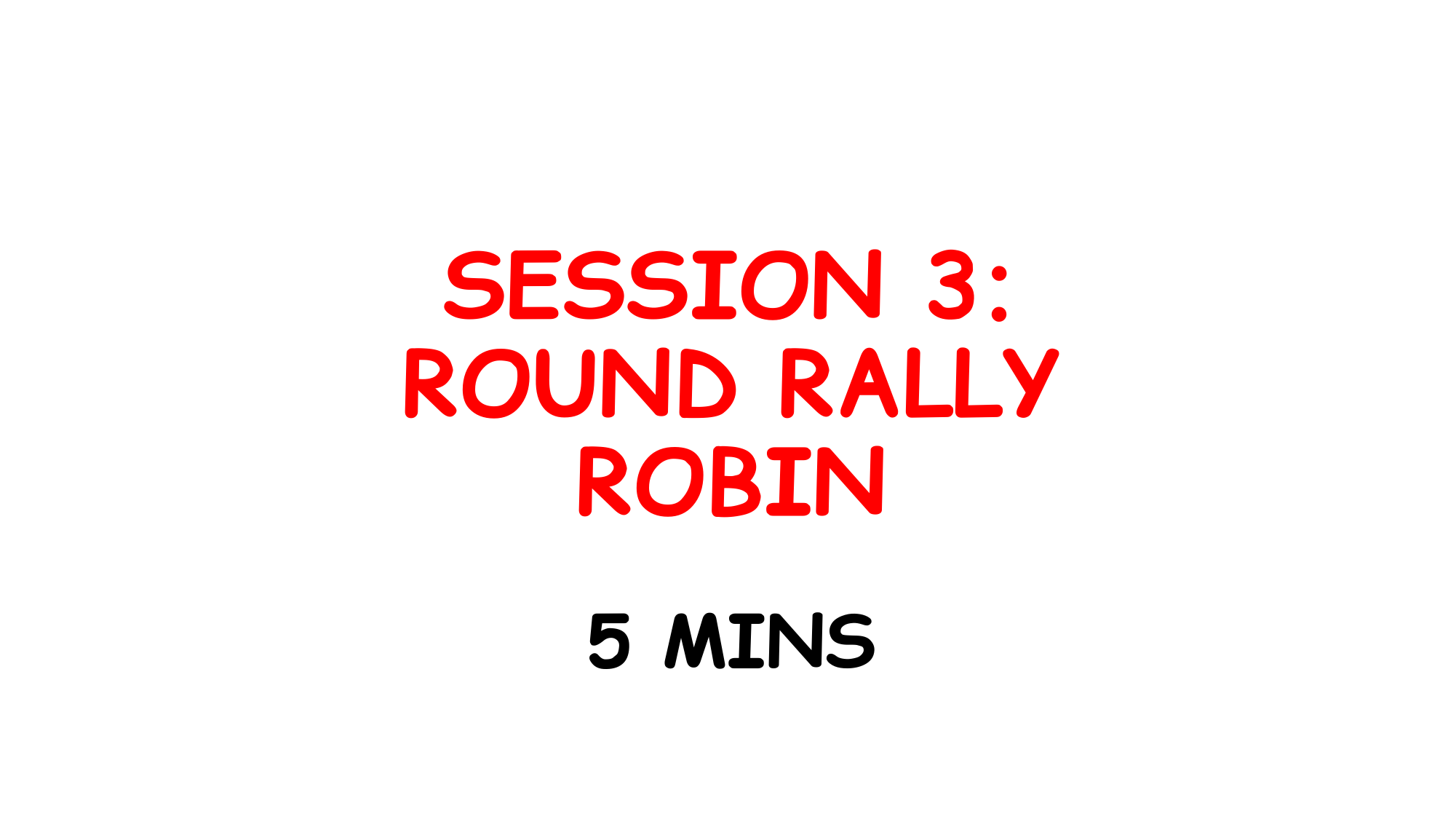

# SESSION 3: ROUND RALLY ROBIN
5 MINS